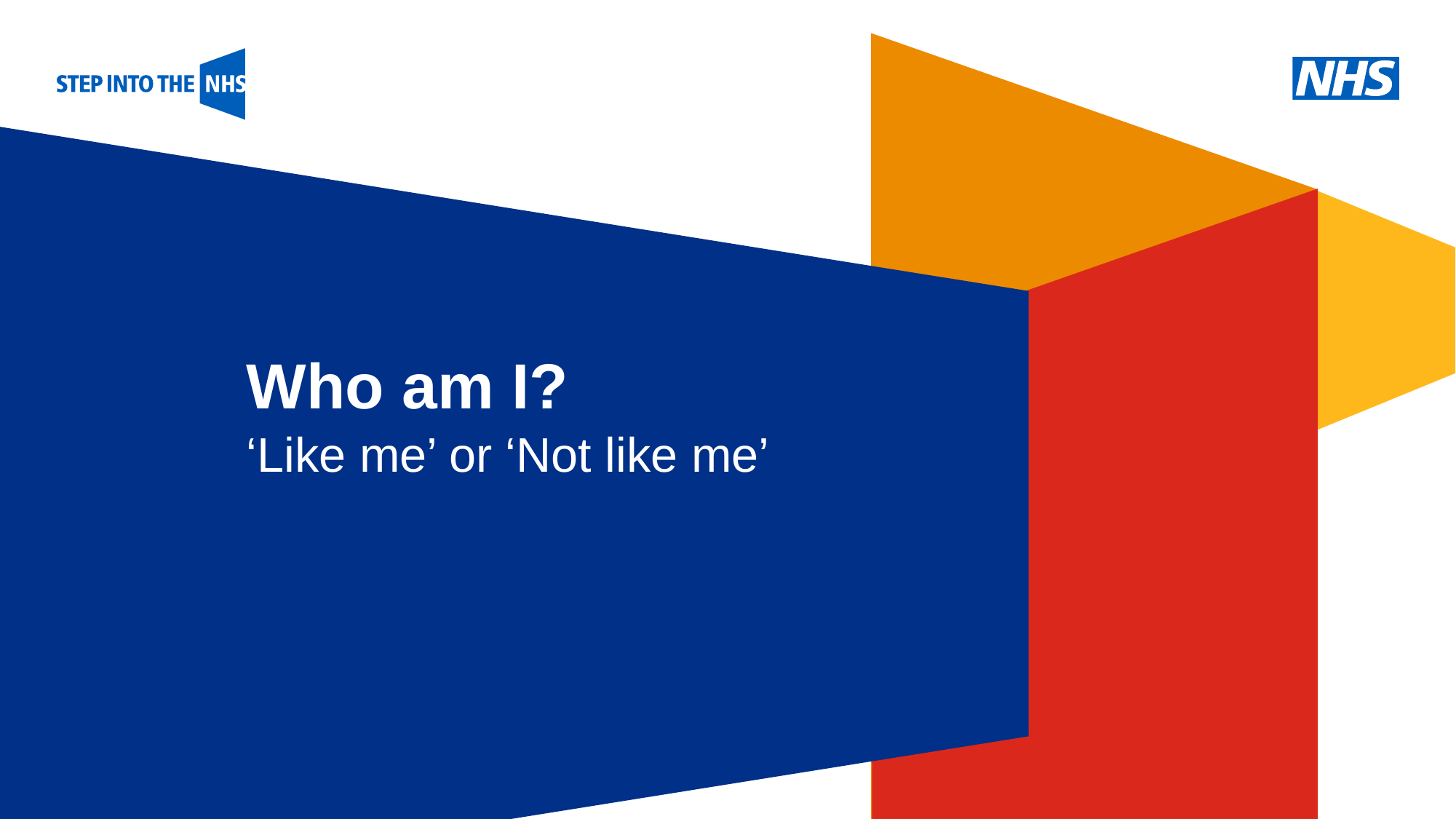

Who am I?
‘Like me’ or ‘Not like me’